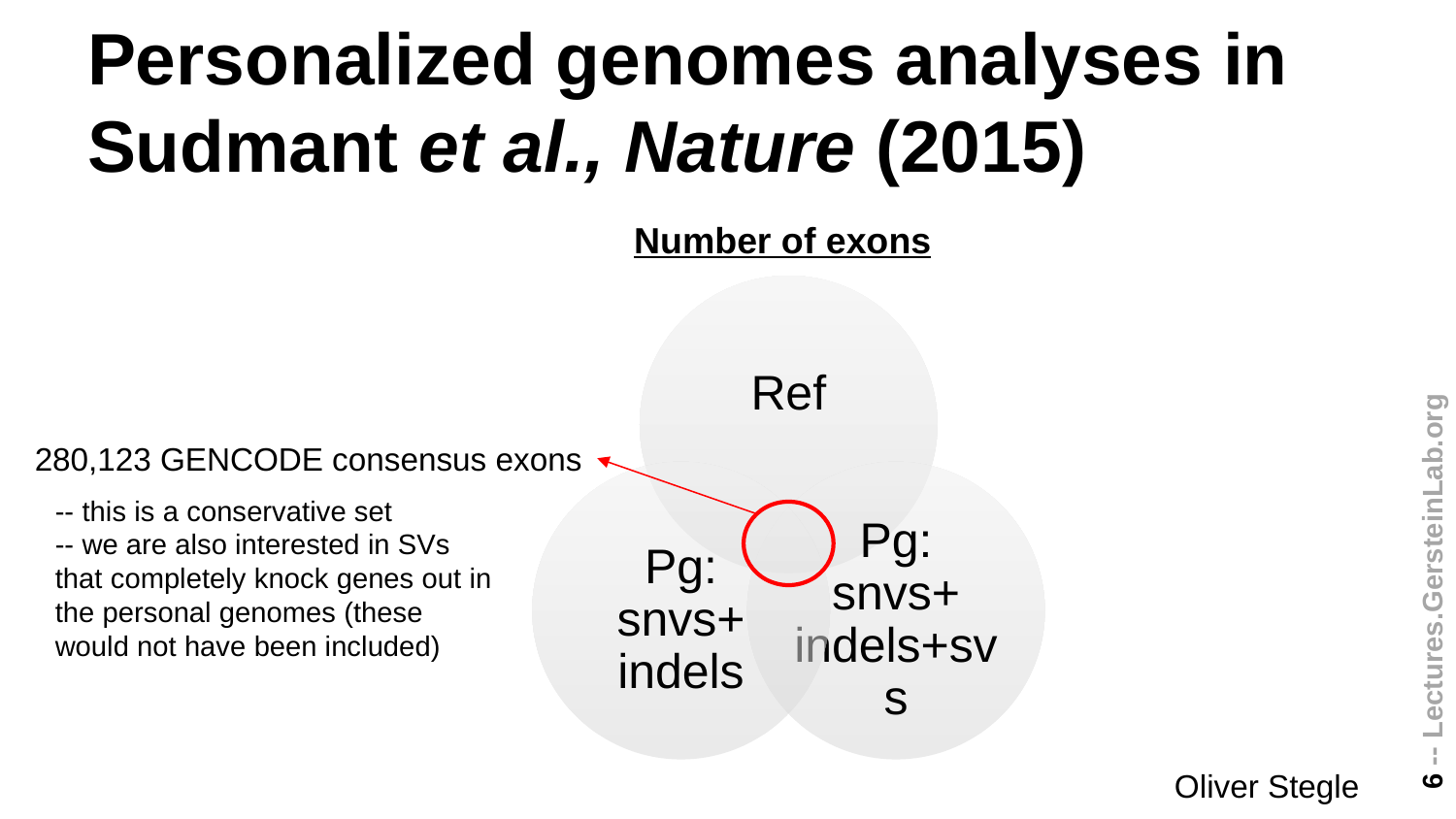

# Personalized genomes analyses in Sudmant et al., Nature (2015)
Number of exons
Ref
Pg: snvs+ indels+svs
Pg: snvs+ indels
280,123 GENCODE consensus exons
-- this is a conservative set
-- we are also interested in SVs
that completely knock genes out in
the personal genomes (these
would not have been included)

Oliver Stegle